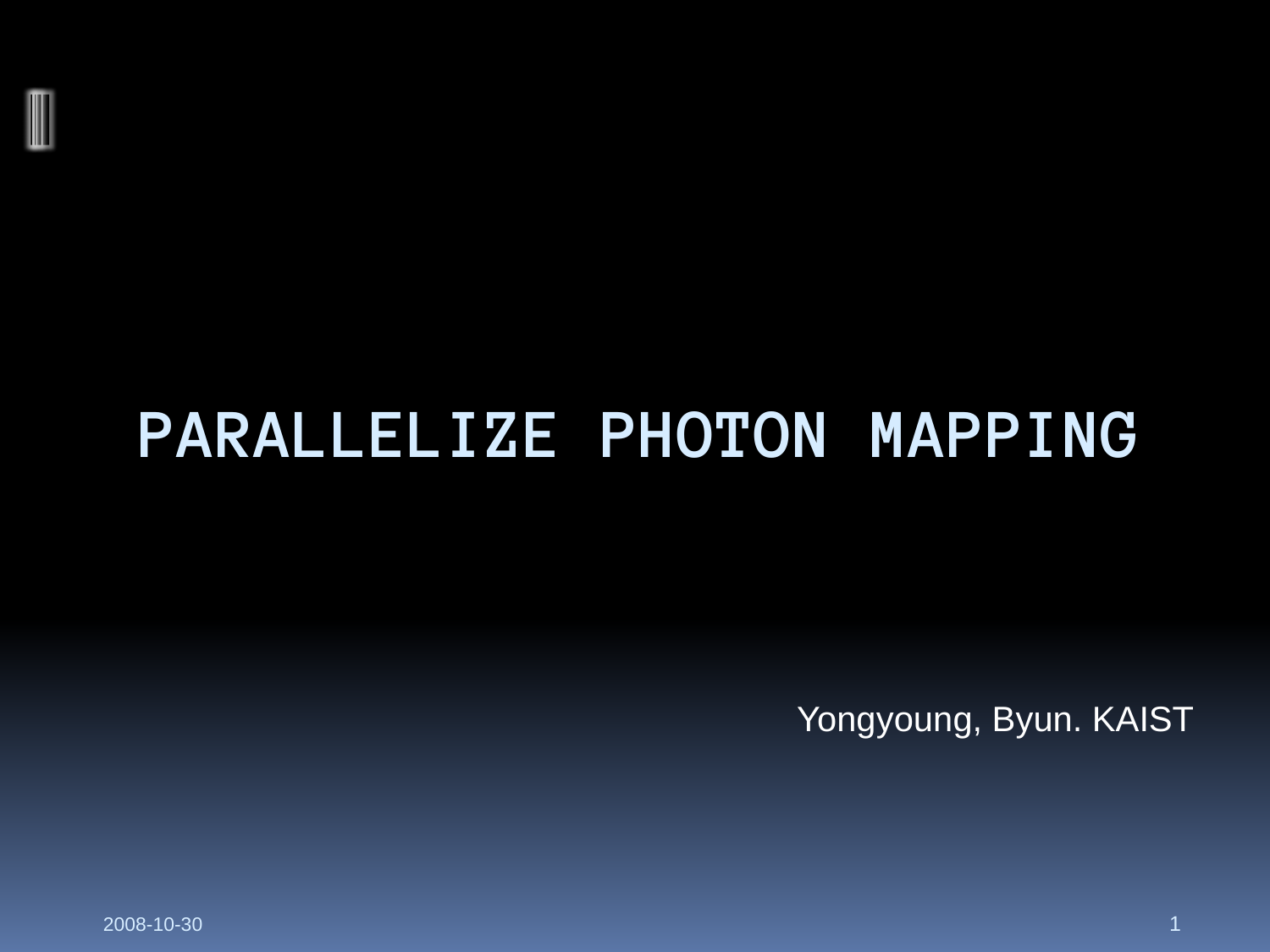

# Parallelize photon mapping
Yongyoung, Byun. KAIST
2008-10-30
1